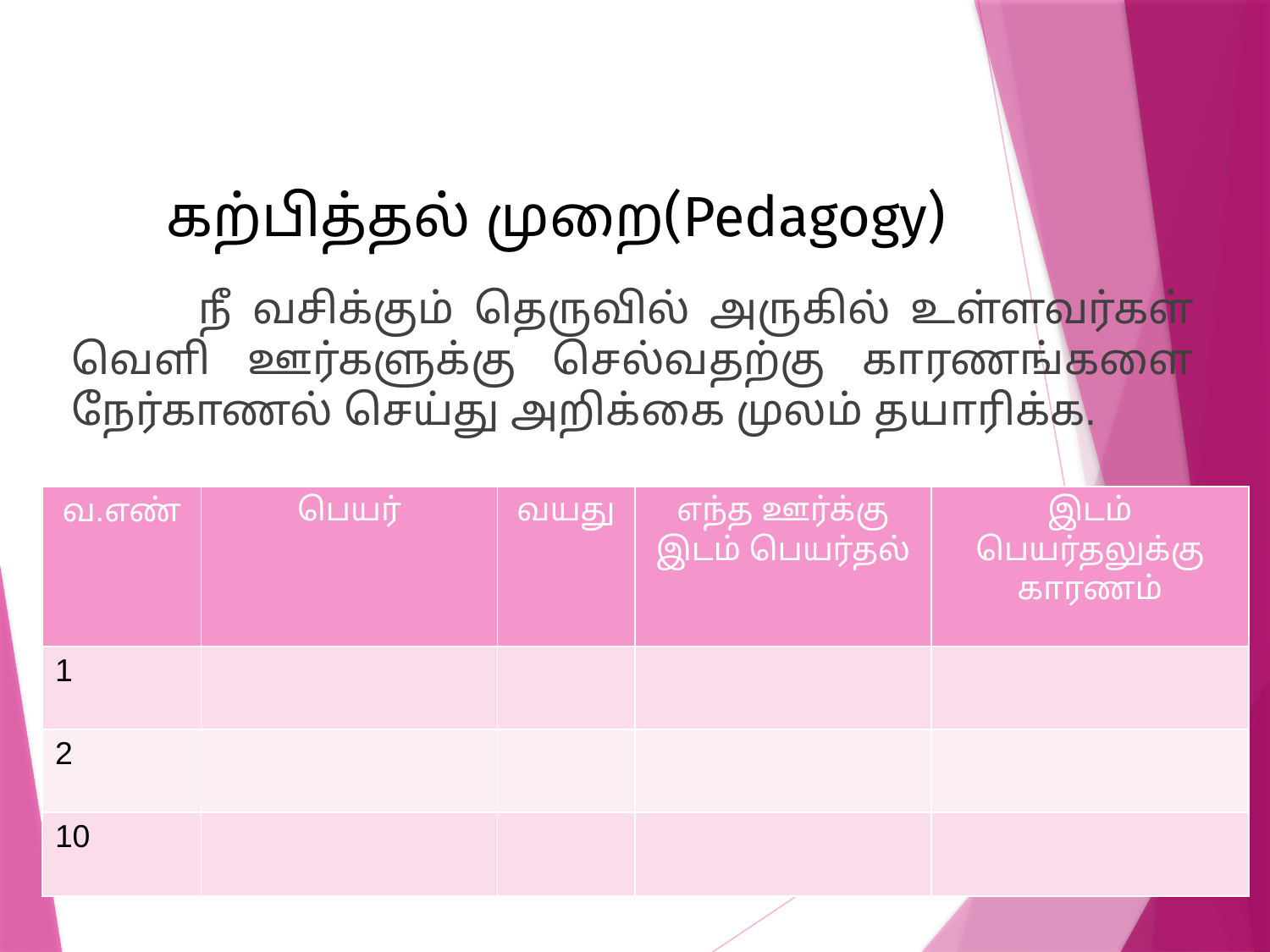

கற்பித்தல் முறை(Pedagogy)
	நீ வசிக்கும் தெருவில் அருகில் உள்ளவர்கள் வெளி ஊர்களுக்கு செல்வதற்கு காரணங்களை நேர்காணல் செய்து அறிக்கை முலம் தயாரிக்க.

| வ.எண் | பெயர் | வயது | எந்த ஊர்க்கு இடம் பெயர்தல் | இடம் பெயர்தலுக்கு காரணம் |
| --- | --- | --- | --- | --- |
| 1 |  |  |  |  |
| 2 |  |  |  |  |
| 10 |  |  |  |  |